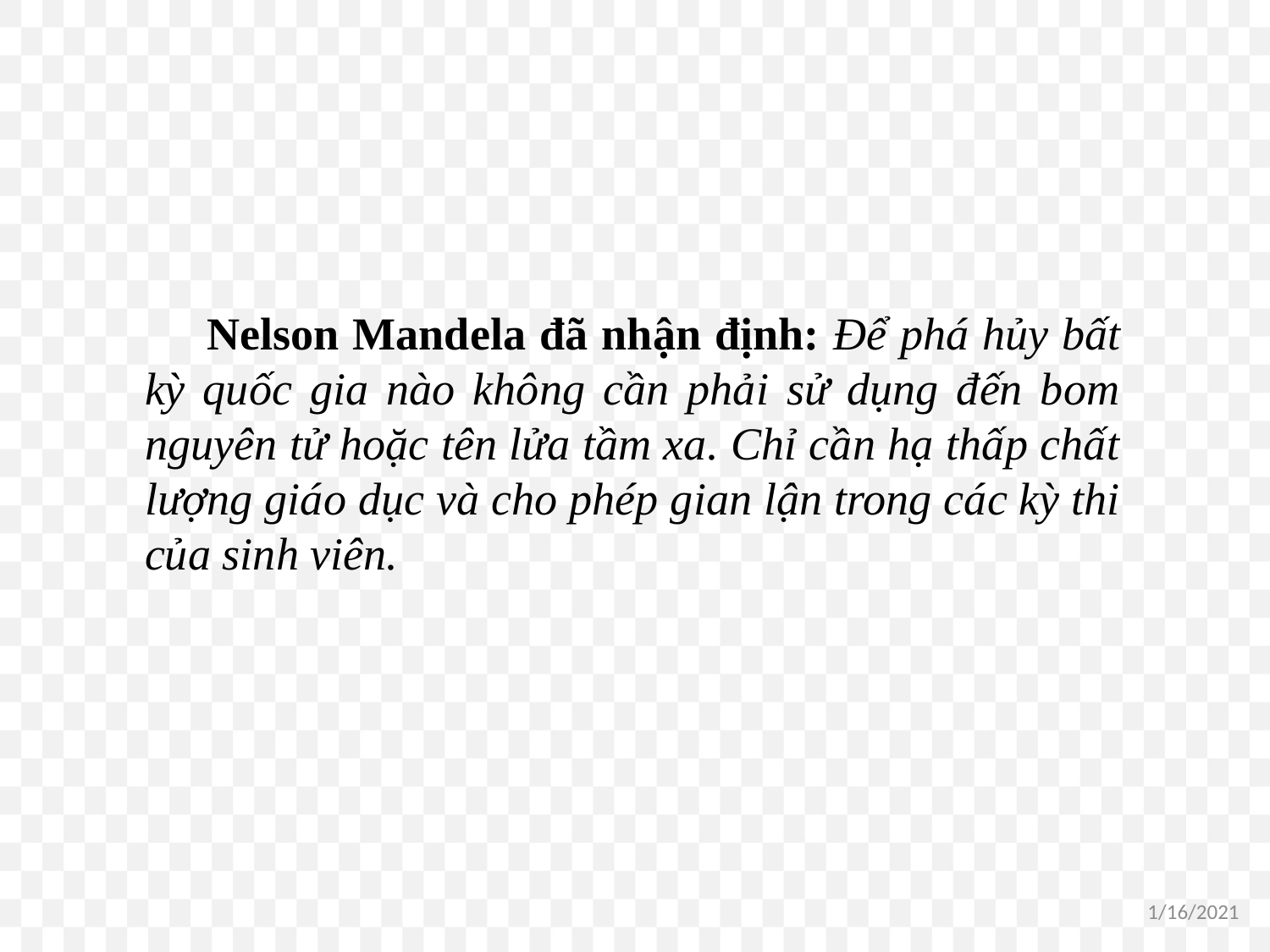

Nelson Mandela đã nhận định: Để phá hủy bất kỳ quốc gia nào không cần phải sử dụng đến bom nguyên tử hoặc tên lửa tầm xa. Chỉ cần hạ thấp chất lượng giáo dục và cho phép gian lận trong các kỳ thi của sinh viên.
1/16/2021